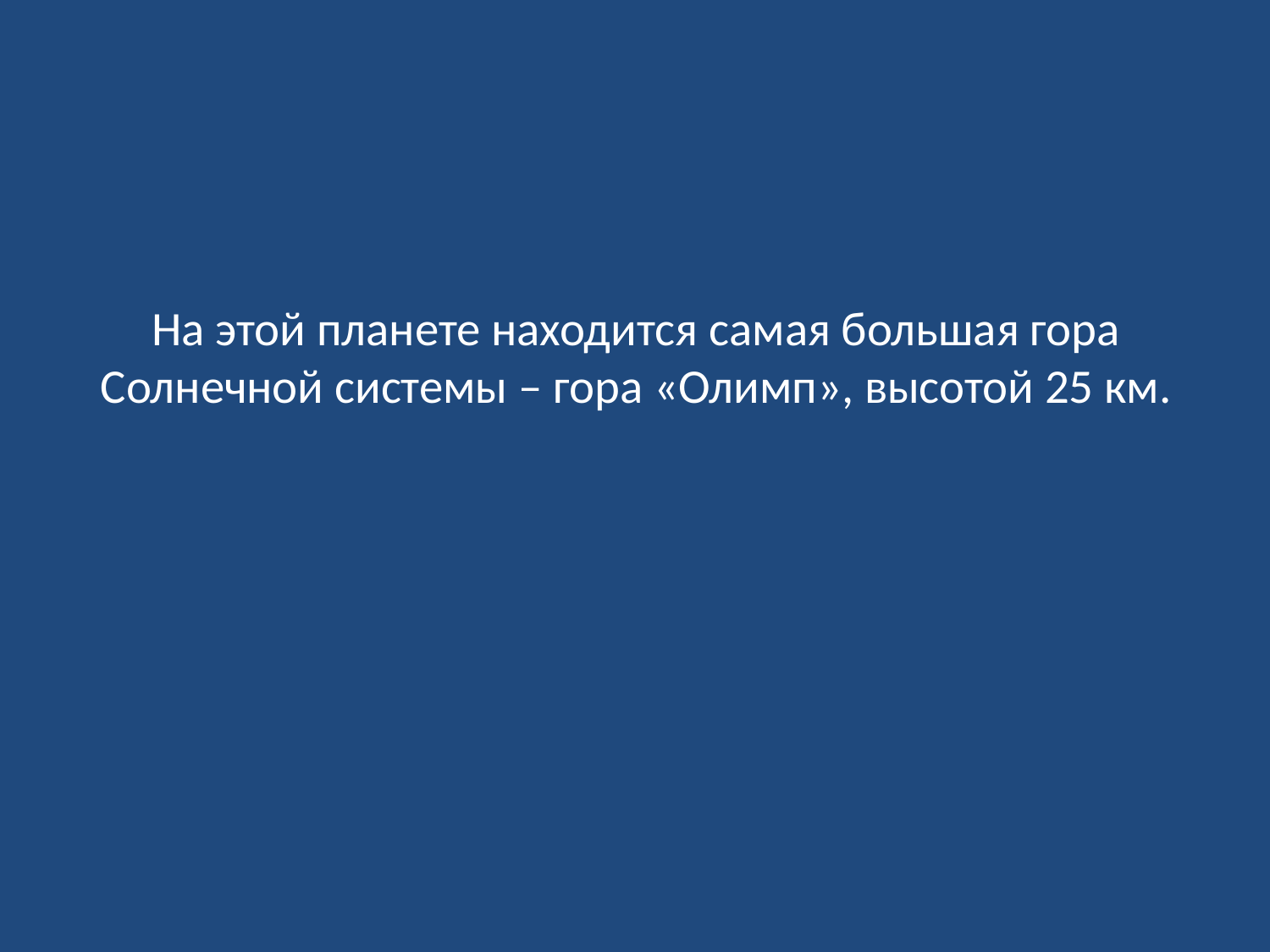

# На этой планете находится самая большая гора Солнечной системы – гора «Олимп», высотой 25 км.